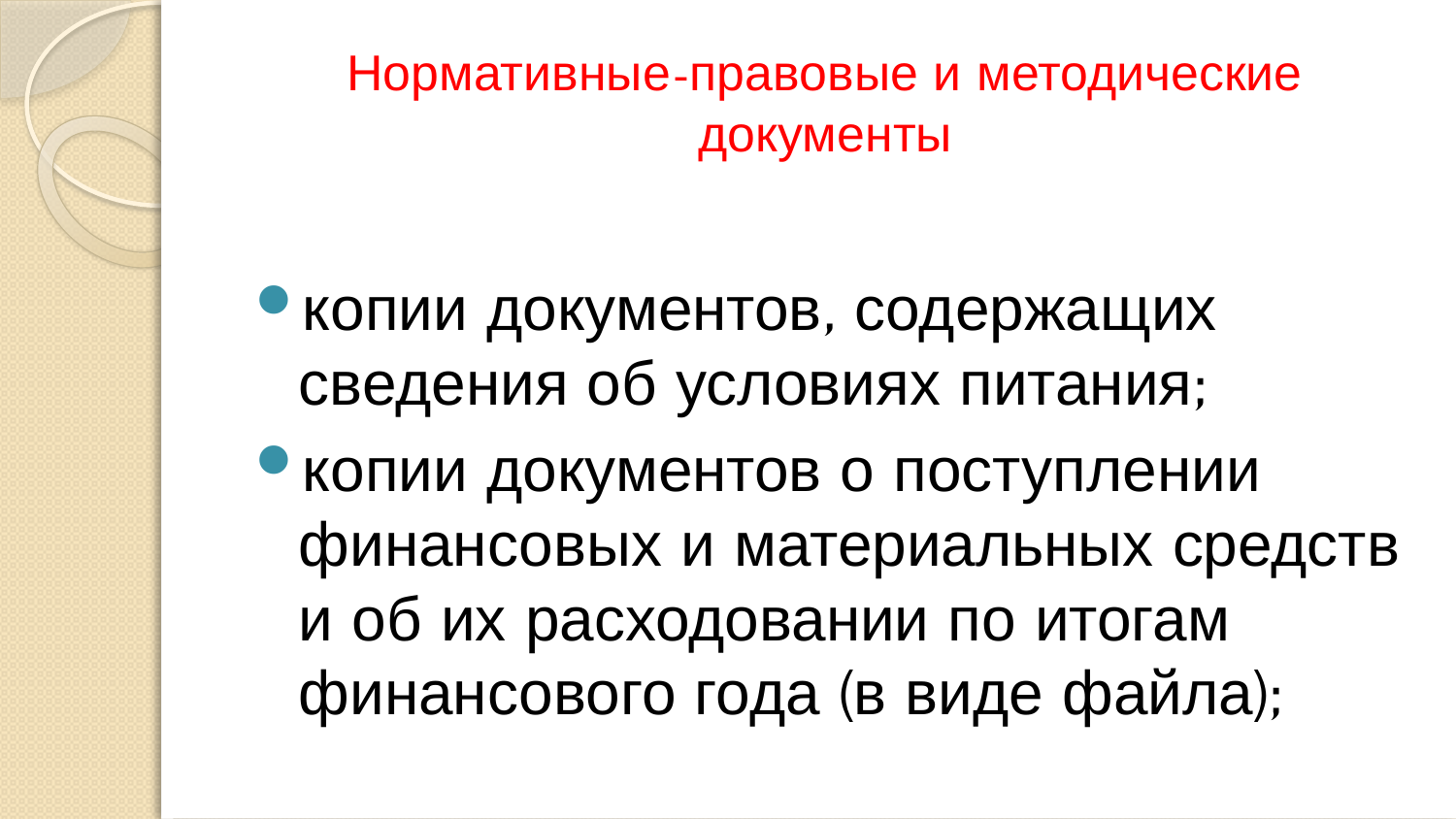

# Нормативные-правовые и методические документы
копии документов, содержащих сведения об условиях питания;
копии документов о поступлении финансовых и материальных средств и об их расходовании по итогам финансового года (в виде файла);